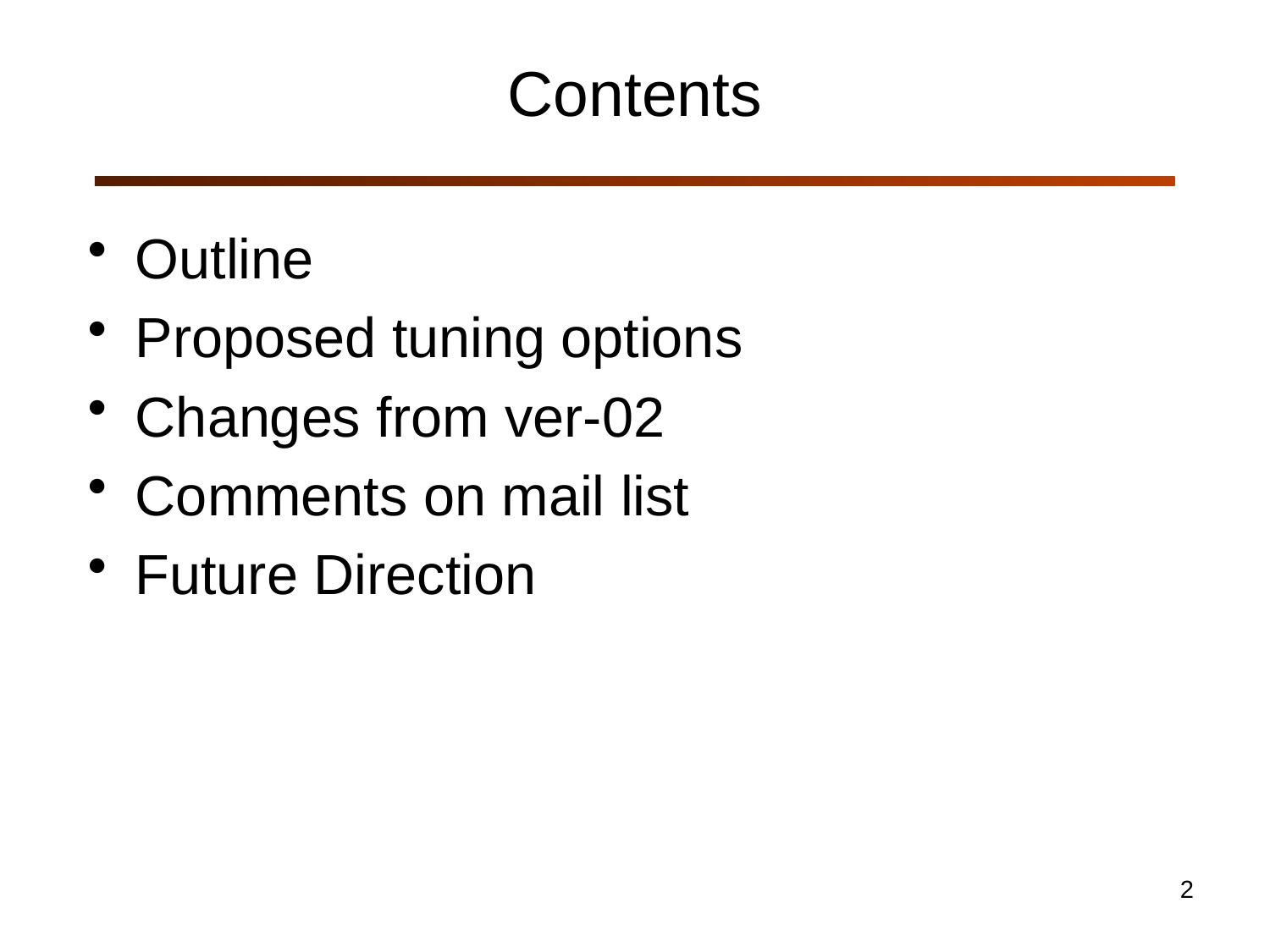

# Contents

Outline
Proposed tuning options
Changes from ver-02
Comments on mail list
Future Direction
2